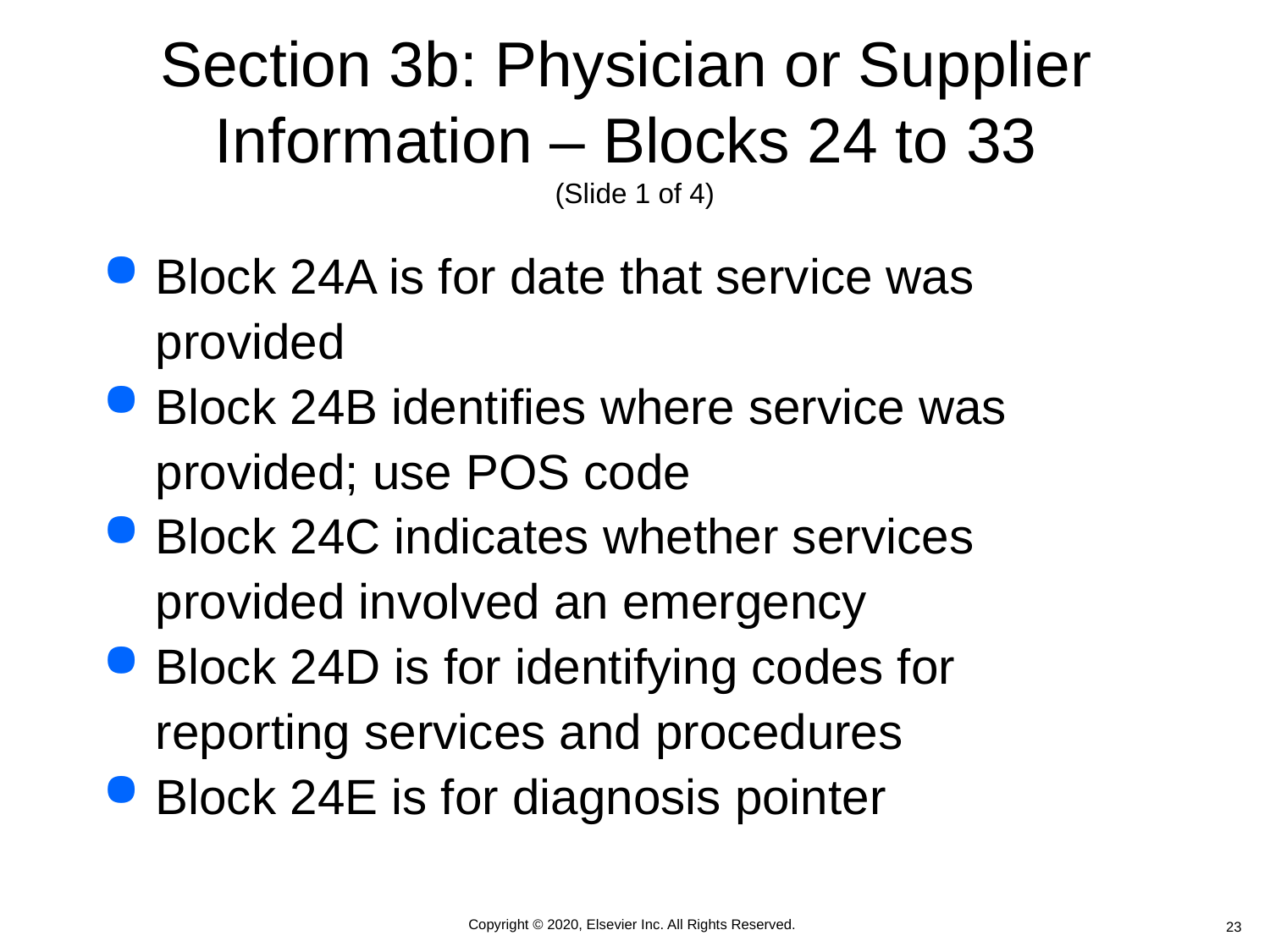

# Section 3b: Physician or Supplier Information – Blocks 24 to 33 (Slide 1 of 4)
Block 24A is for date that service was provided
Block 24B identifies where service was provided; use POS code
Block 24C indicates whether services provided involved an emergency
Block 24D is for identifying codes for reporting services and procedures
Block 24E is for diagnosis pointer